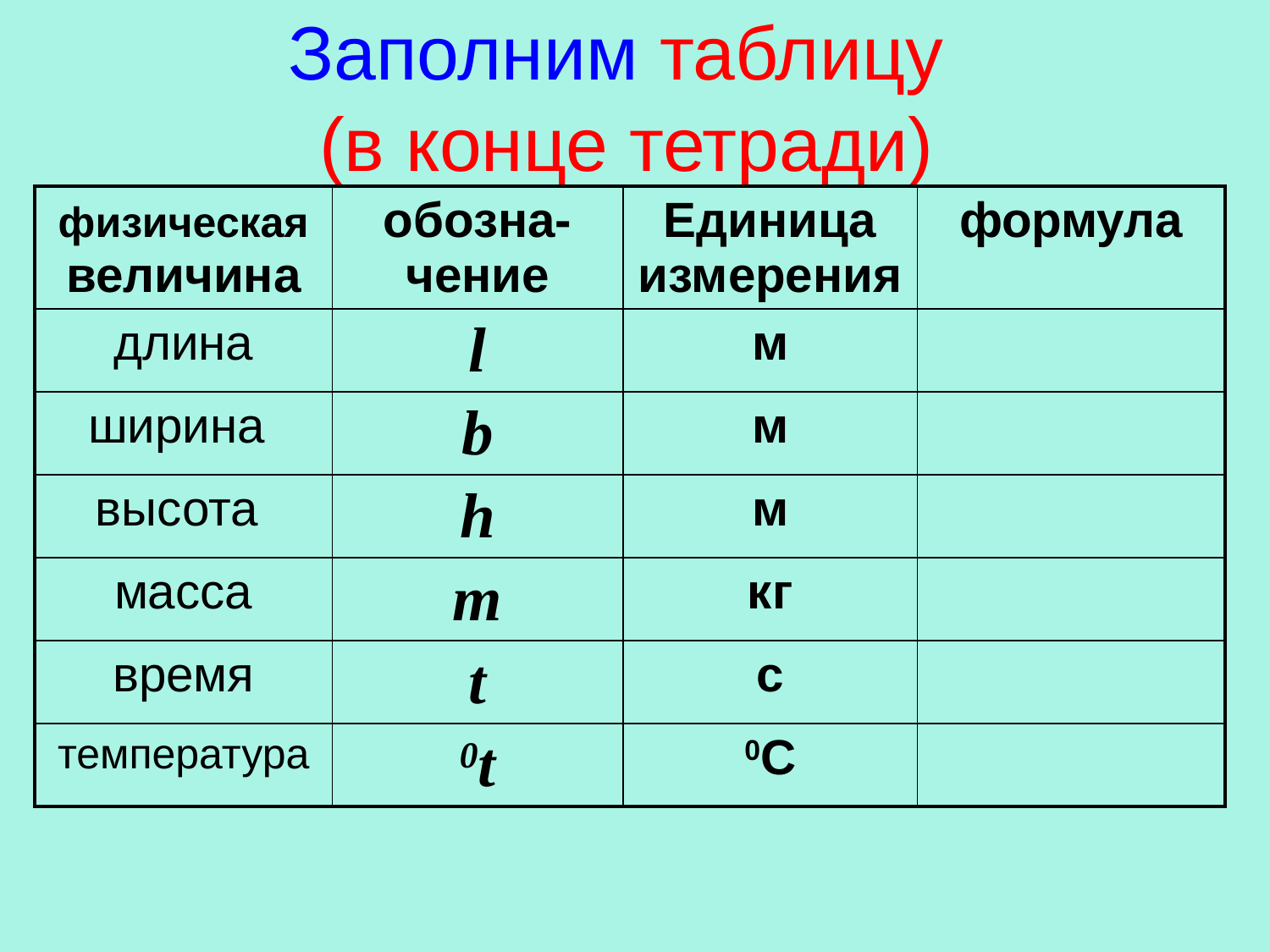

# Заполним таблицу (в конце тетради)
| физическая величина | обозна-чение | Единица измерения | формула |
| --- | --- | --- | --- |
| длина | l | м |  |
| ширина | b | м |  |
| высота | h | м |  |
| масса | m | кг |  |
| время | t | с |  |
| температура | 0t | 0С |  |